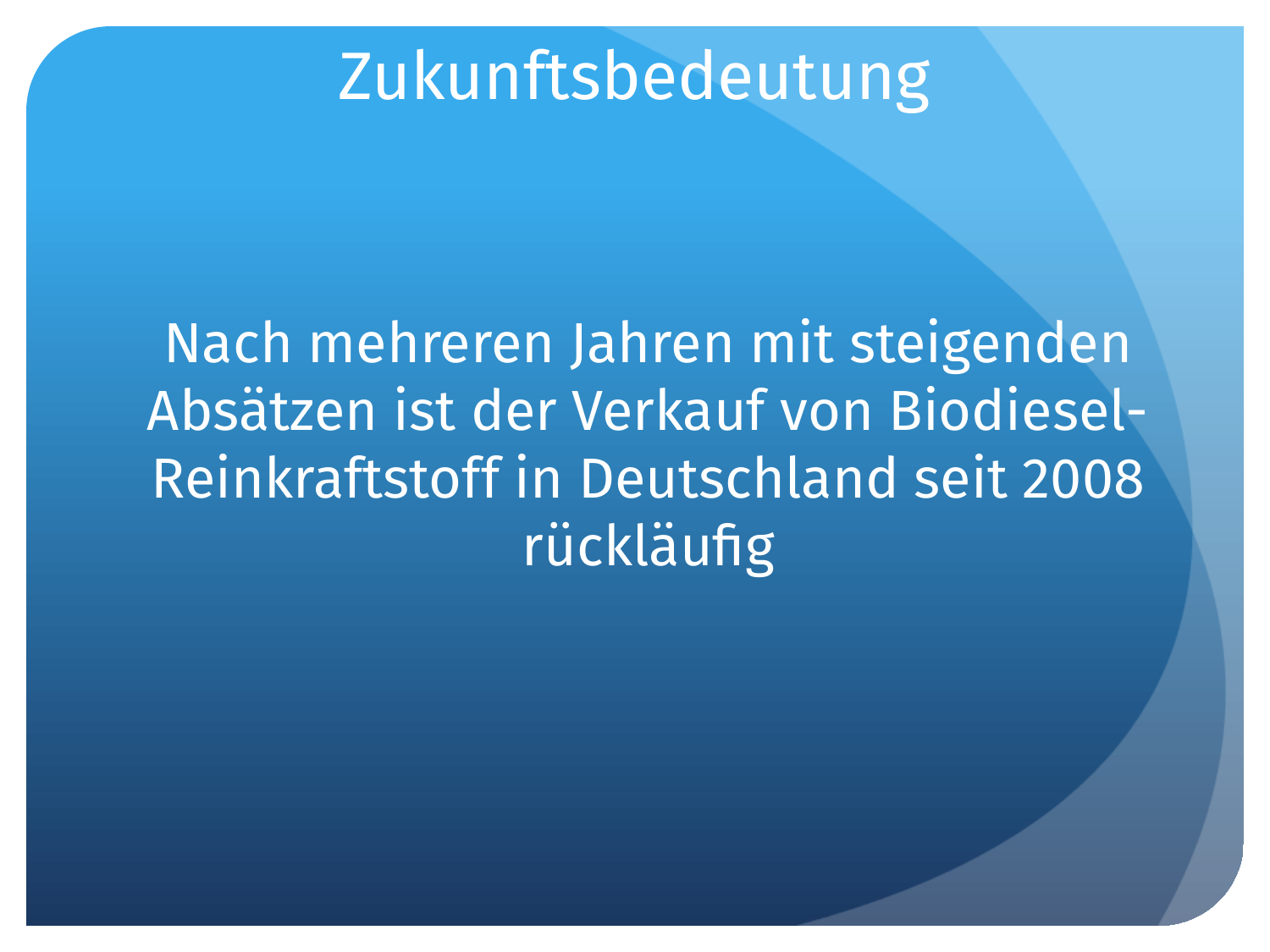

# Zukunftsbedeutung

Nach mehreren Jahren mit steigenden Absätzen ist der Verkauf von Biodiesel-Reinkraftstoff in Deutschland seit 2008 rückläufig